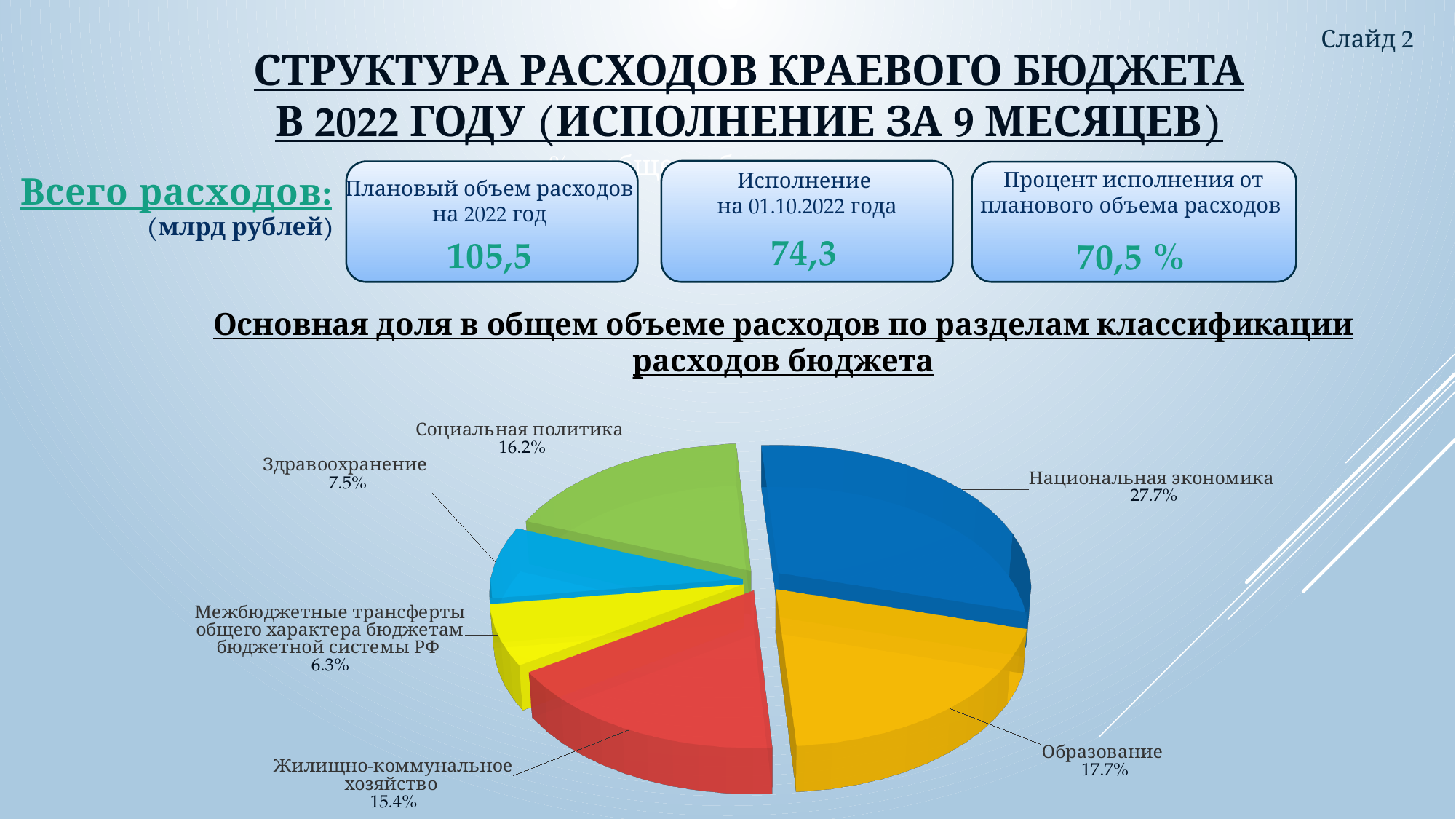

# Структура расходов краевого бюджета в 2022 году (исполнение за 9 месяцев)
Слайд 2
% в общем объеме расходов

 Процент исполнения от планового объема расходов

Исполнение
на 01.10.2022 года

Всего расходов:
Плановый объем расходов
 на 2022 год
(млрд рублей)
74,3
105,5
70,5 %
Основная доля в общем объеме расходов по разделам классификации расходов бюджета

[unsupported chart]